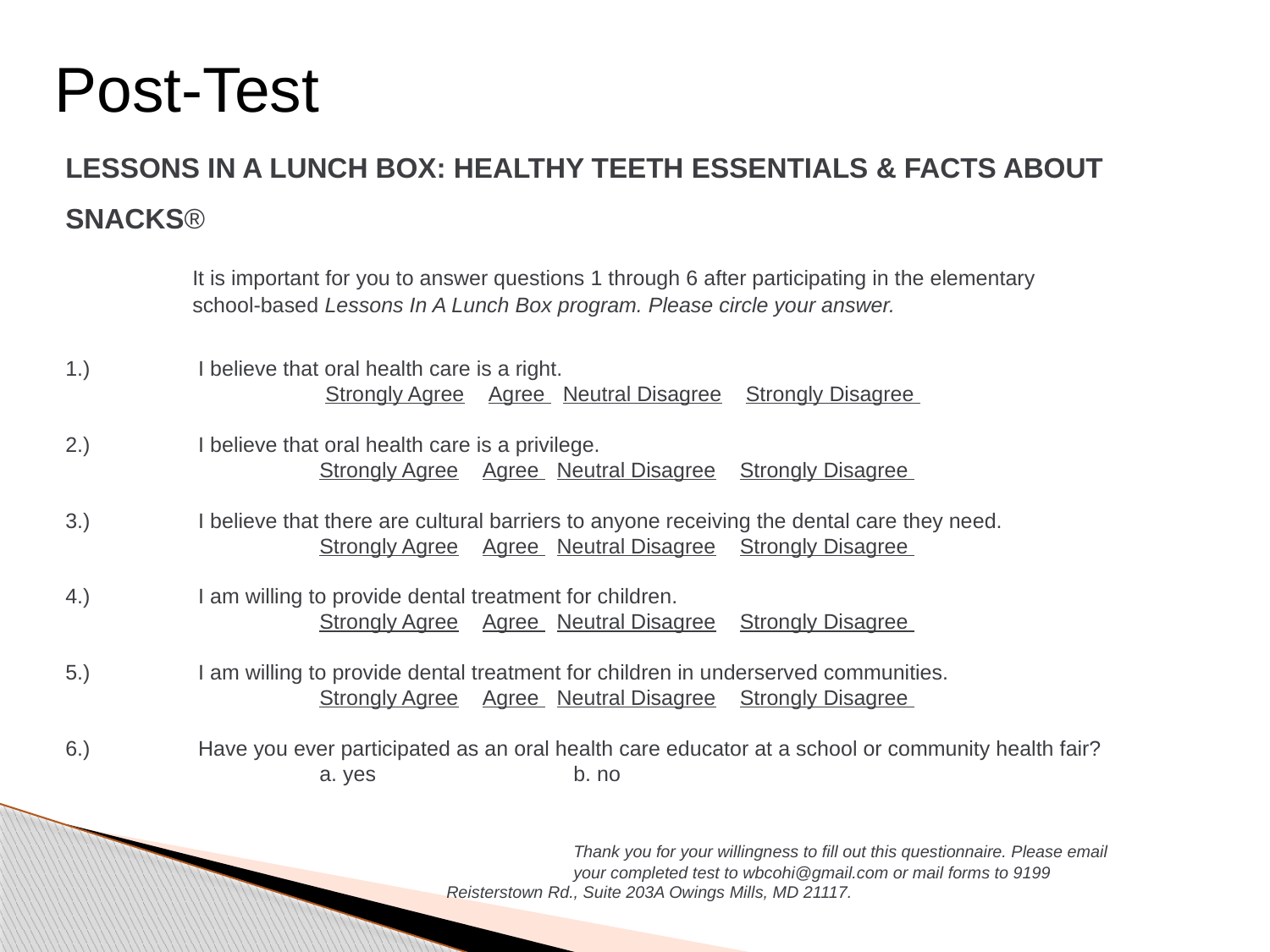

Post-Test

LESSONS IN A LUNCH BOX: HEALTHY TEETH ESSENTIALS & FACTS ABOUT  SNACKS®
	It is important for you to answer questions 1 through 6 after participating in the elementary
	school-based Lessons In A Lunch Box program. Please circle your answer.

1.)	 I believe that oral health care is a right.
		 Strongly Agree    Agree   Neutral Disagree    Strongly Disagree

2.)	 I believe that oral health care is a privilege.
		Strongly Agree    Agree   Neutral Disagree    Strongly Disagree

3.)	 I believe that there are cultural barriers to anyone receiving the dental care they need.
		Strongly Agree    Agree   Neutral Disagree    Strongly Disagree

4.)	 I am willing to provide dental treatment for children.
		Strongly Agree    Agree   Neutral Disagree    Strongly Disagree

5.)	 I am willing to provide dental treatment for children in underserved communities.
		Strongly Agree    Agree   Neutral Disagree    Strongly Disagree

6.)	 Have you ever participated as an oral health care educator at a school or community health fair?
		a. yes 		b. no

				Thank you for your willingness to fill out this questionnaire. Please email
 				your completed test to wbcohi@gmail.com or mail forms to 9199 				Reisterstown Rd., Suite 203A Owings Mills, MD 21117.